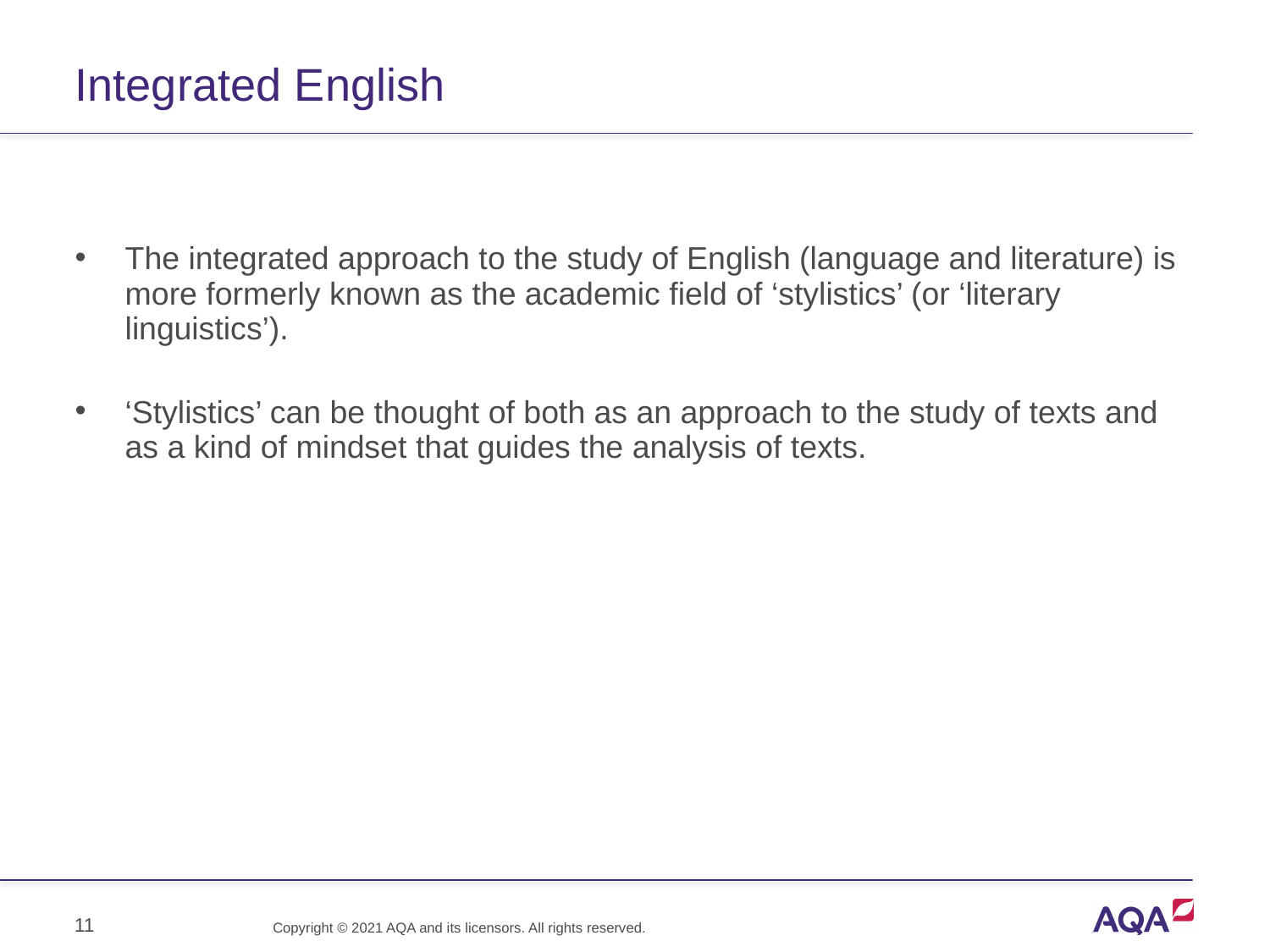

# Integrated English
The integrated approach to the study of English (language and literature) is more formerly known as the academic field of ‘stylistics’ (or ‘literary linguistics’).

‘Stylistics’ can be thought of both as an approach to the study of texts and as a kind of mindset that guides the analysis of texts.

11
Copyright © 2021 AQA and its licensors. All rights reserved.